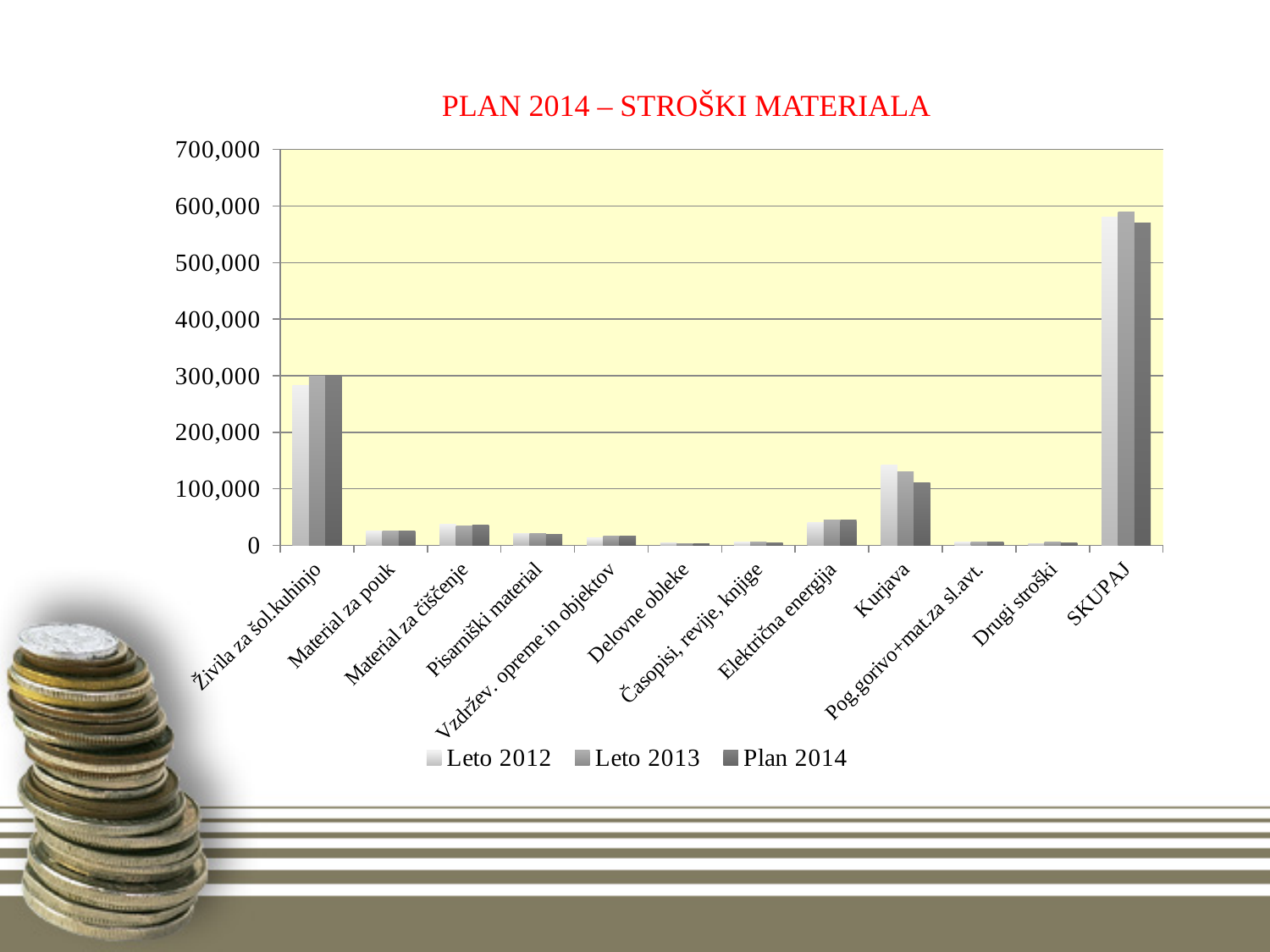

# PLAN 2014 – STROŠKI MATERIALA

### Chart

| Category | Leto 2012 | Leto 2013 | Plan 2014 |
|---|---|---|---|
| Živila za šol.kuhinjo | 282296.0 | 298693.0 | 300000.0 |
| Material za pouk | 24633.0 | 24703.0 | 25000.0 |
| Material za čiščenje | 37538.0 | 34320.0 | 35000.0 |
| Pisarniški material | 21033.0 | 20439.0 | 20000.0 |
| Vzdržev. opreme in objektov | 13658.0 | 16276.0 | 17000.0 |
| Delovne obleke | 4484.0 | 3067.0 | 3000.0 |
| Časopisi, revije, knjige | 5776.0 | 5217.0 | 5000.0 |
| Električna energija | 40879.0 | 44076.0 | 45000.0 |
| Kurjava | 142327.0 | 129494.0 | 110000.0 |
| Pog.gorivo+mat.za sl.avt. | 5677.0 | 6370.0 | 6000.0 |
| Drugi stroški | 2536.0 | 6141.0 | 4000.0 |
| SKUPAJ | 580837.0 | 588796.0 | 570000.0 |